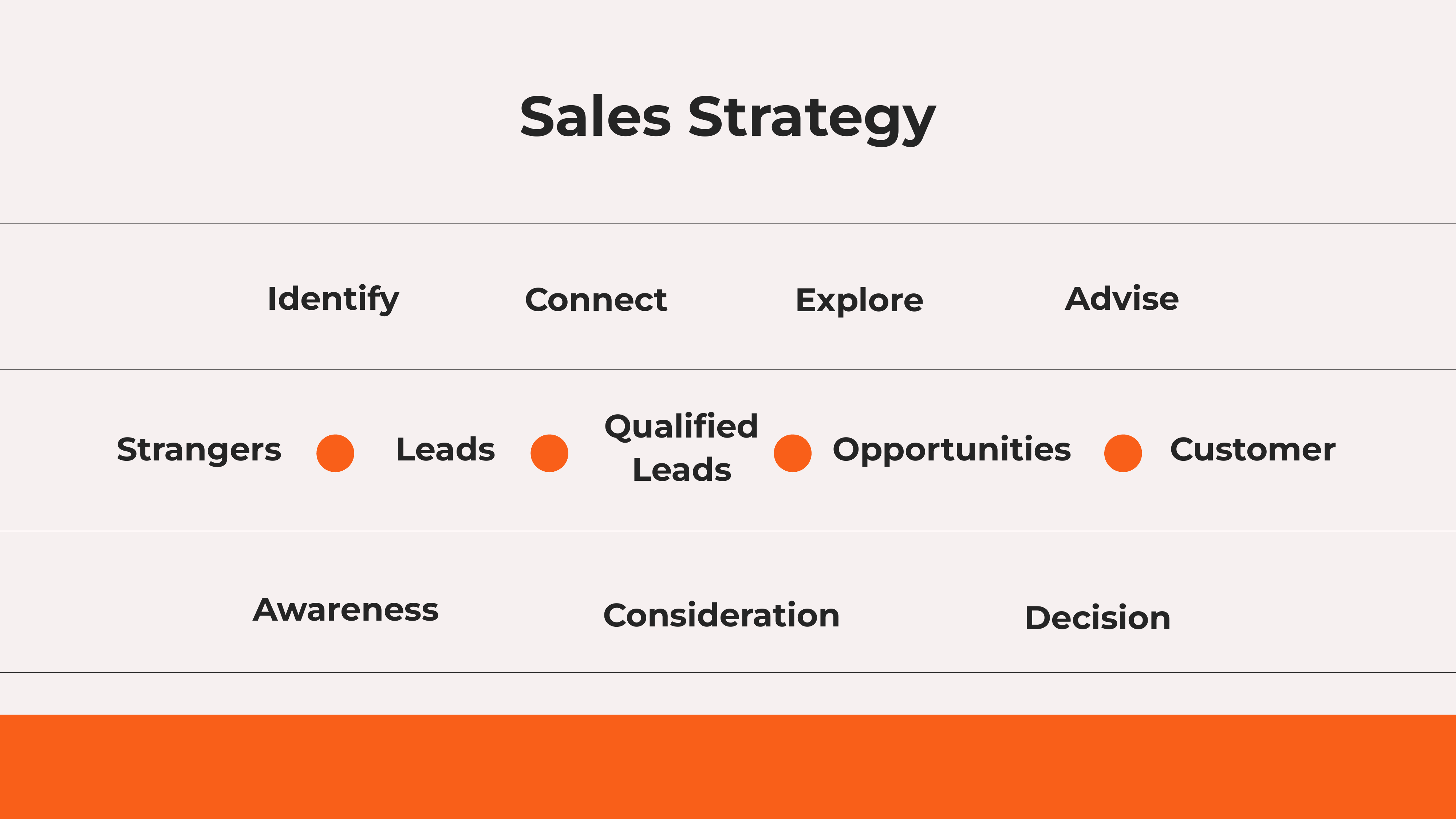

Sales Strategy
Identify
Advise
Connect
Explore
Qualified
Leads
Strangers
Leads
Opportunities
Customer

Awareness
Consideration
Decision